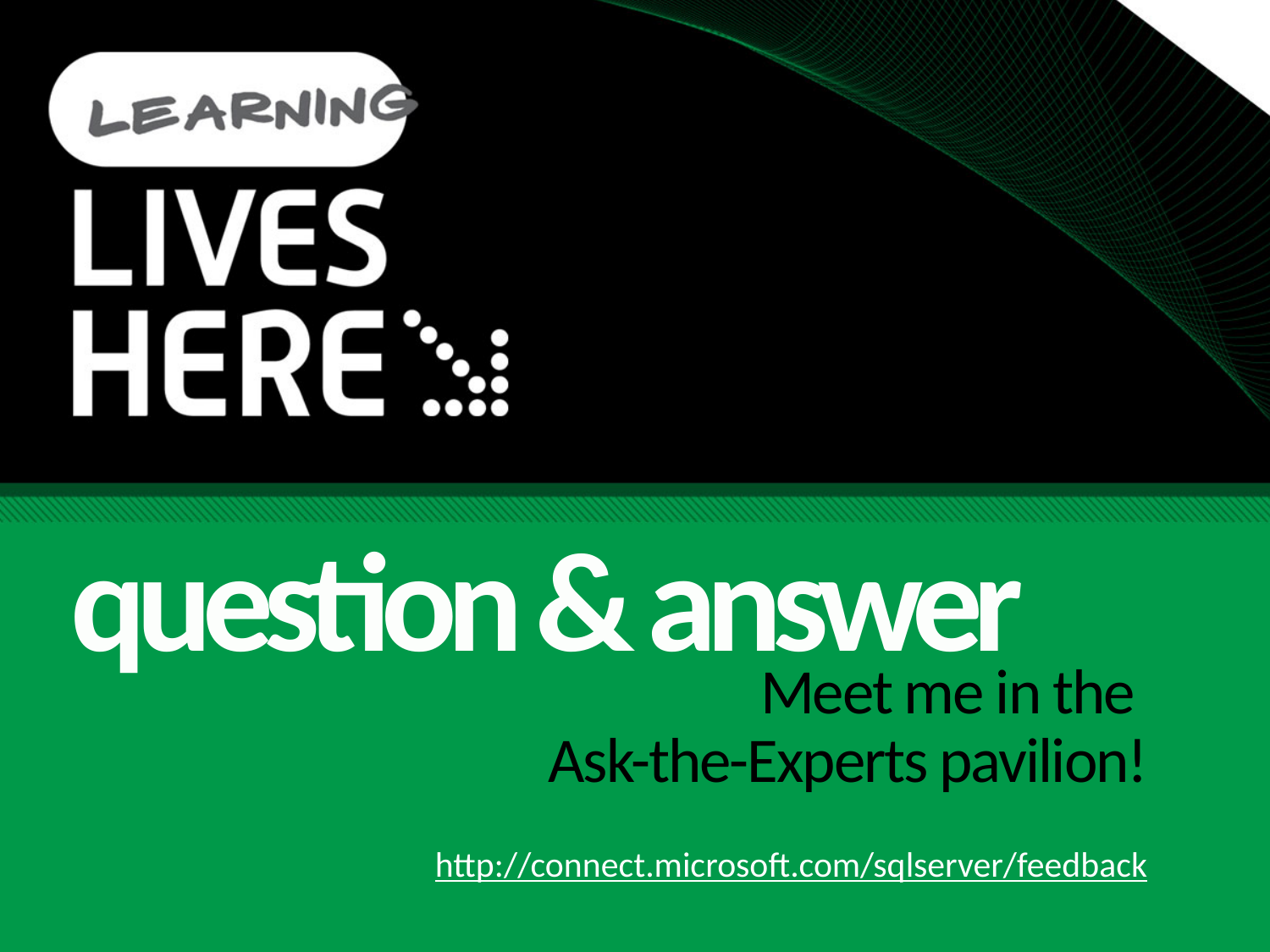

question & answer
Meet me in the
Ask-the-Experts pavilion!
http://connect.microsoft.com/sqlserver/feedback